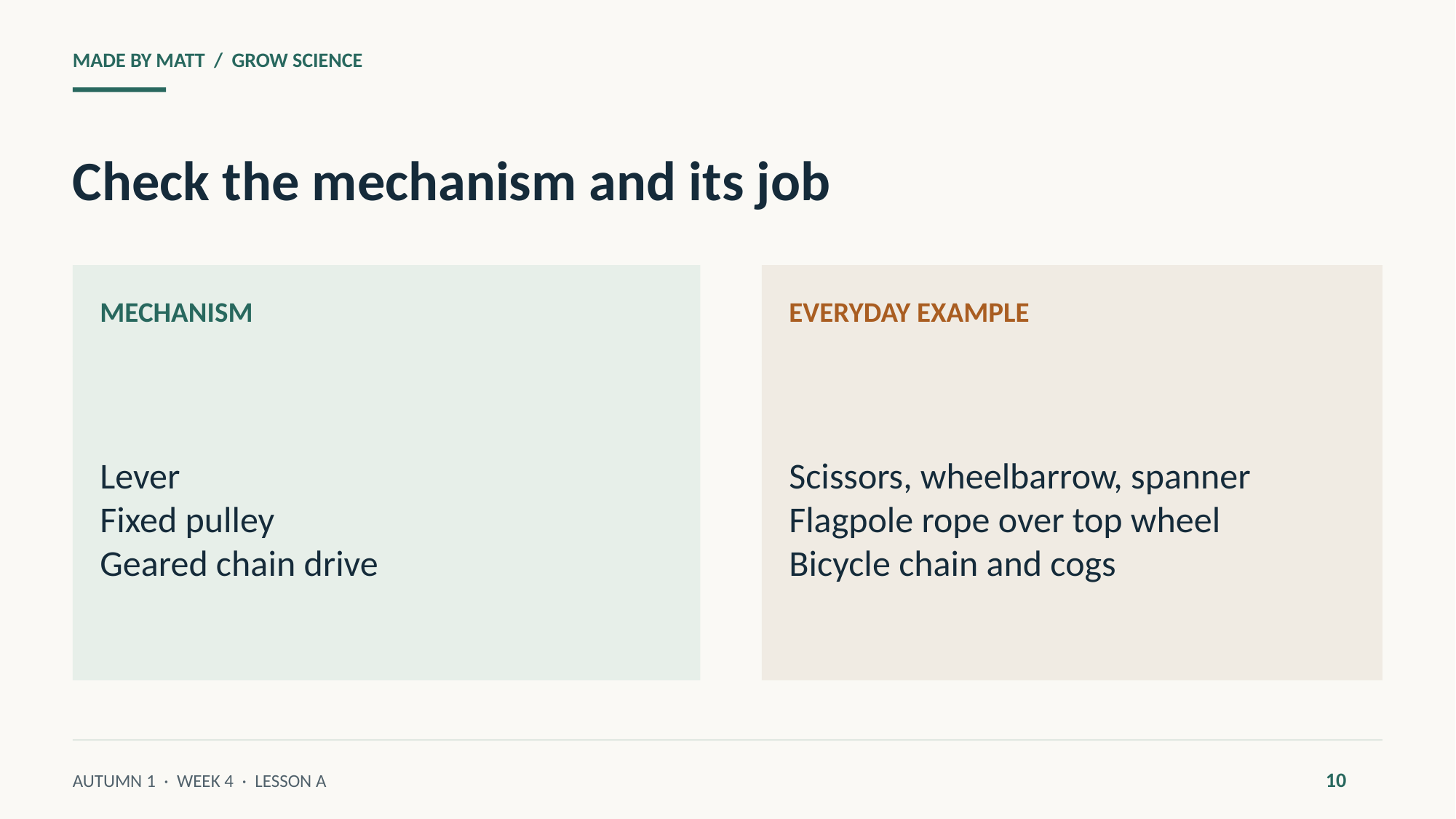

MADE BY MATT  /  GROW SCIENCE

Check the mechanism and its job
MECHANISM
EVERYDAY EXAMPLE
Lever
Fixed pulley
Geared chain drive
Scissors, wheelbarrow, spanner
Flagpole rope over top wheel
Bicycle chain and cogs

10
AUTUMN 1  ·  WEEK 4  ·  LESSON A